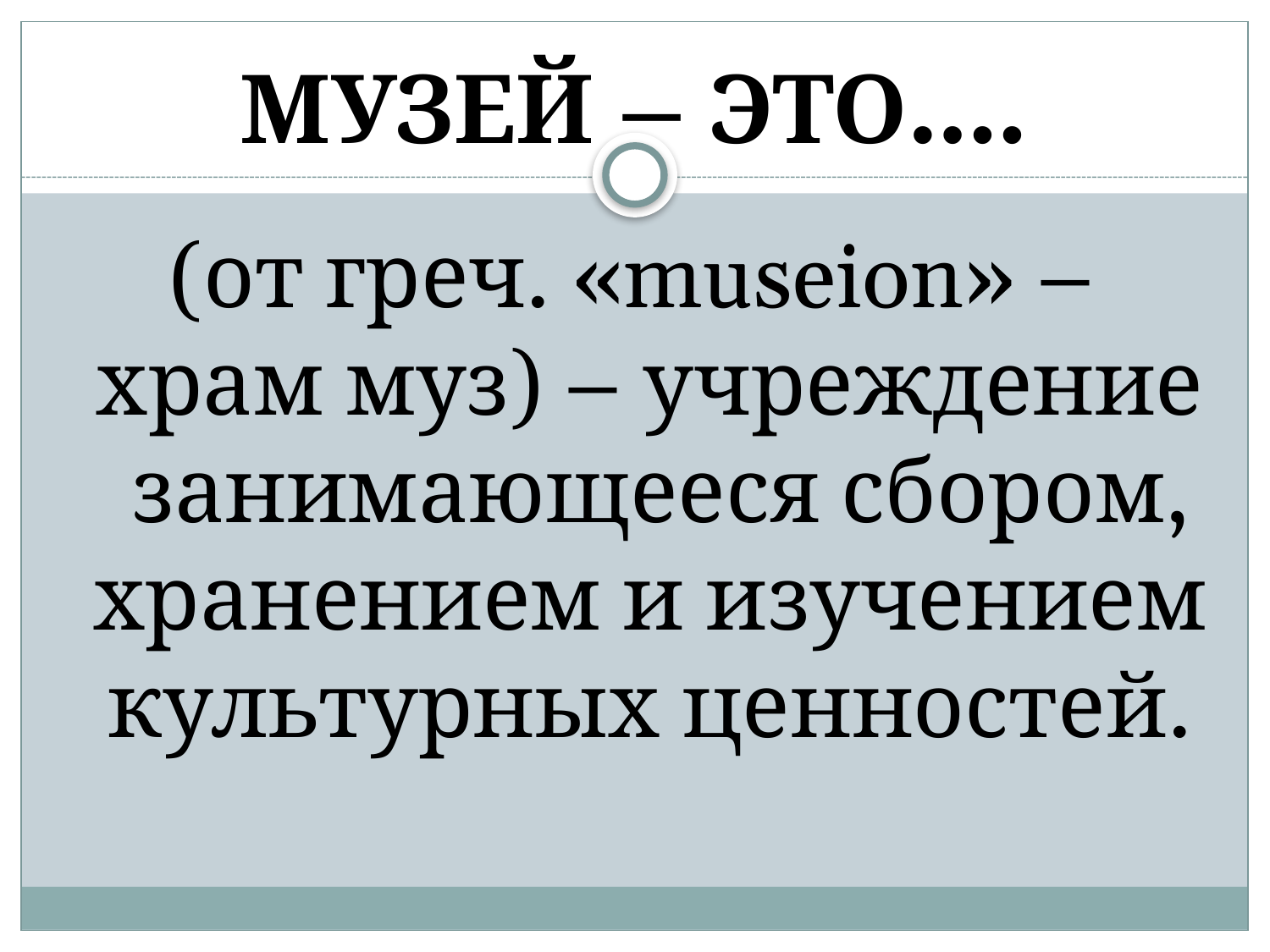

# МУЗЕЙ – ЭТО….
(от греч. «museion» – храм муз) – учреждение  занимающееся сбором, хранением и изучением культурных ценностей.